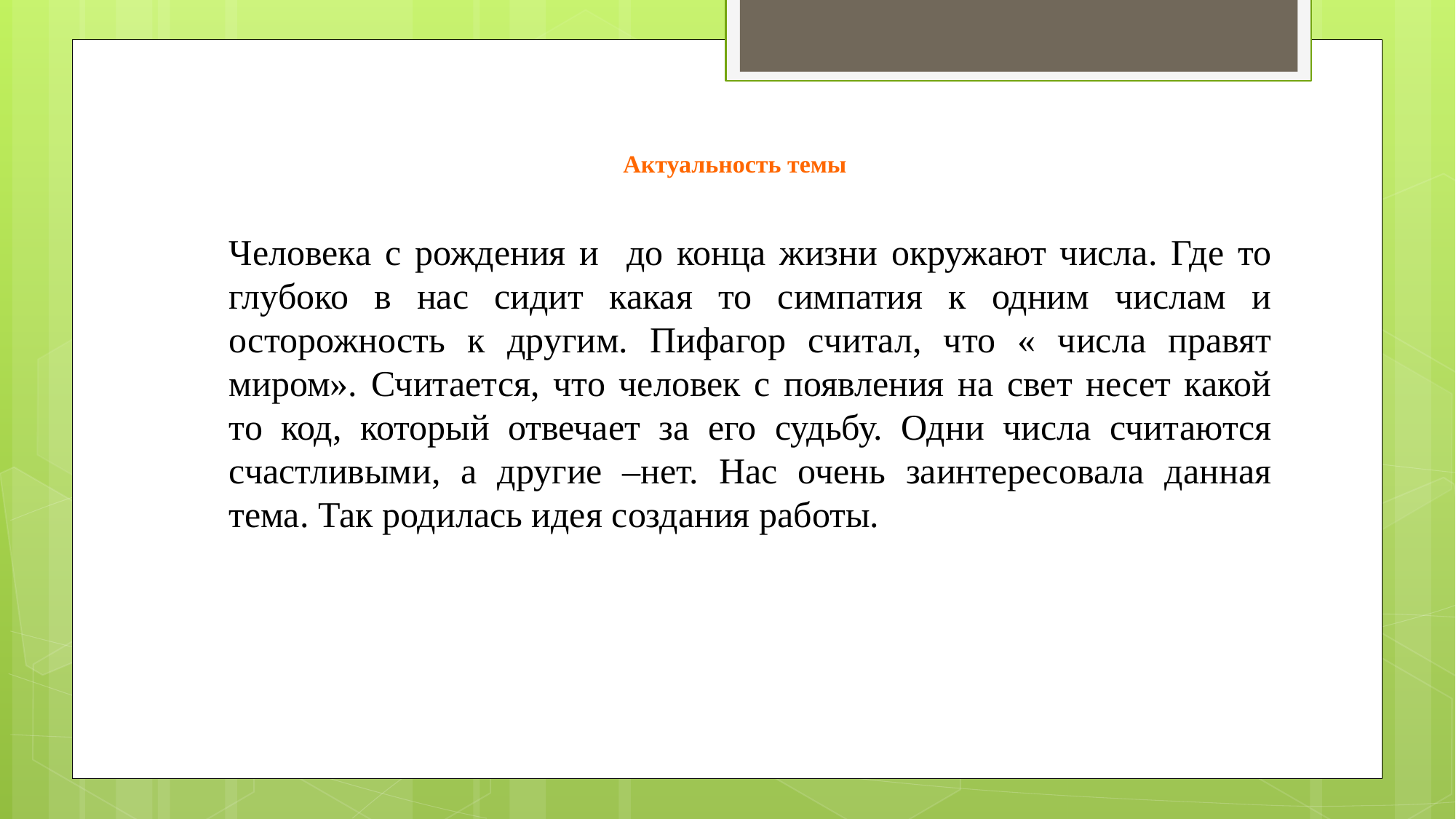

# Актуальность темы
	Человека с рождения и  до конца жизни окружают числа. Где то глубоко в нас сидит какая то симпатия к одним числам и осторожность к другим. Пифагор считал, что « числа правят миром». Считается, что человек с появления на свет несет какой то код, который отвечает за его судьбу. Одни числа считаются счастливыми, а другие –нет. Нас очень заинтересовала данная тема. Так родилась идея создания работы.